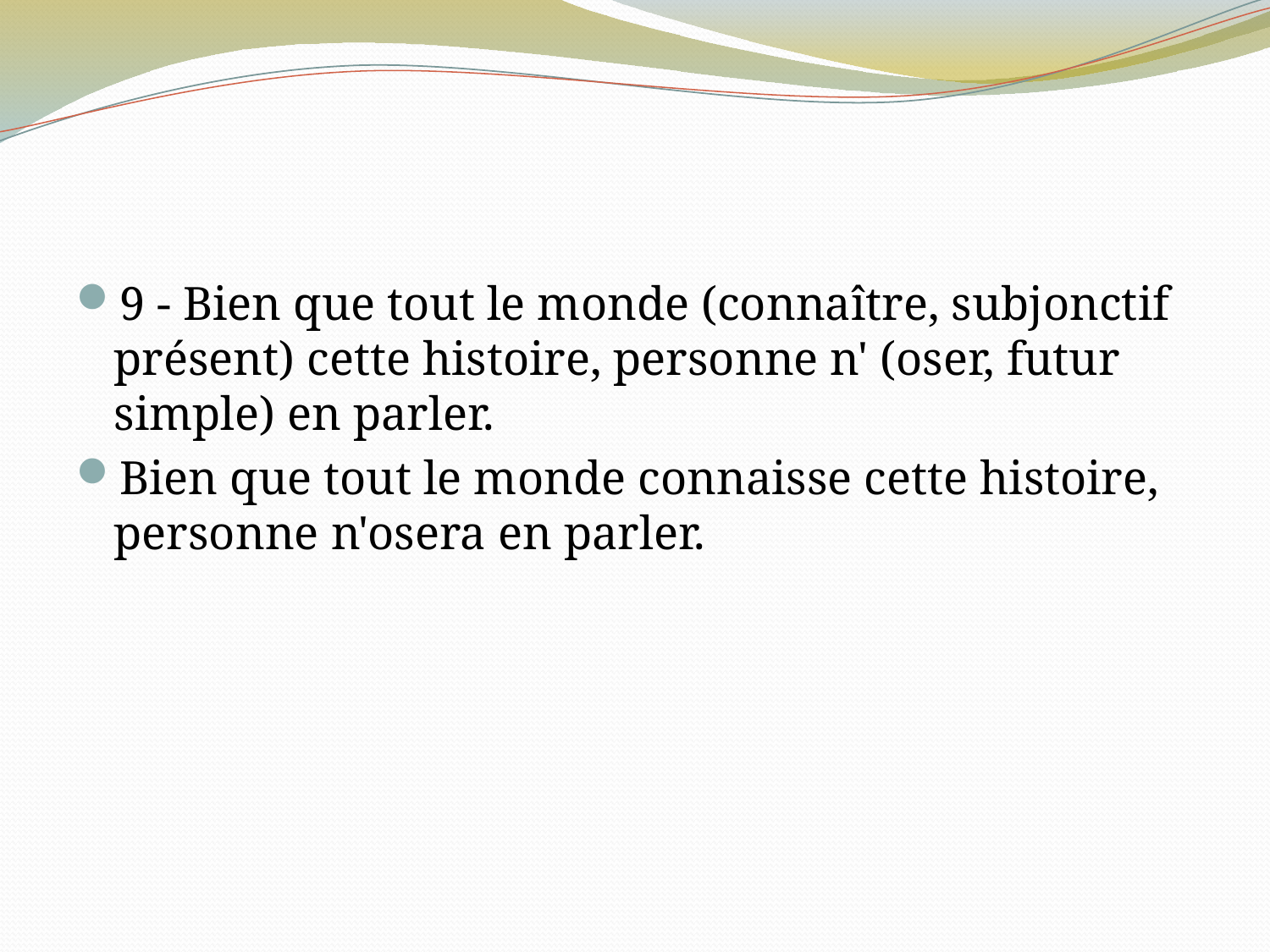

#
9 - Bien que tout le monde (connaître, subjonctif présent) cette histoire, personne n' (oser, futur simple) en parler.
Bien que tout le monde connaisse cette histoire, personne n'osera en parler.